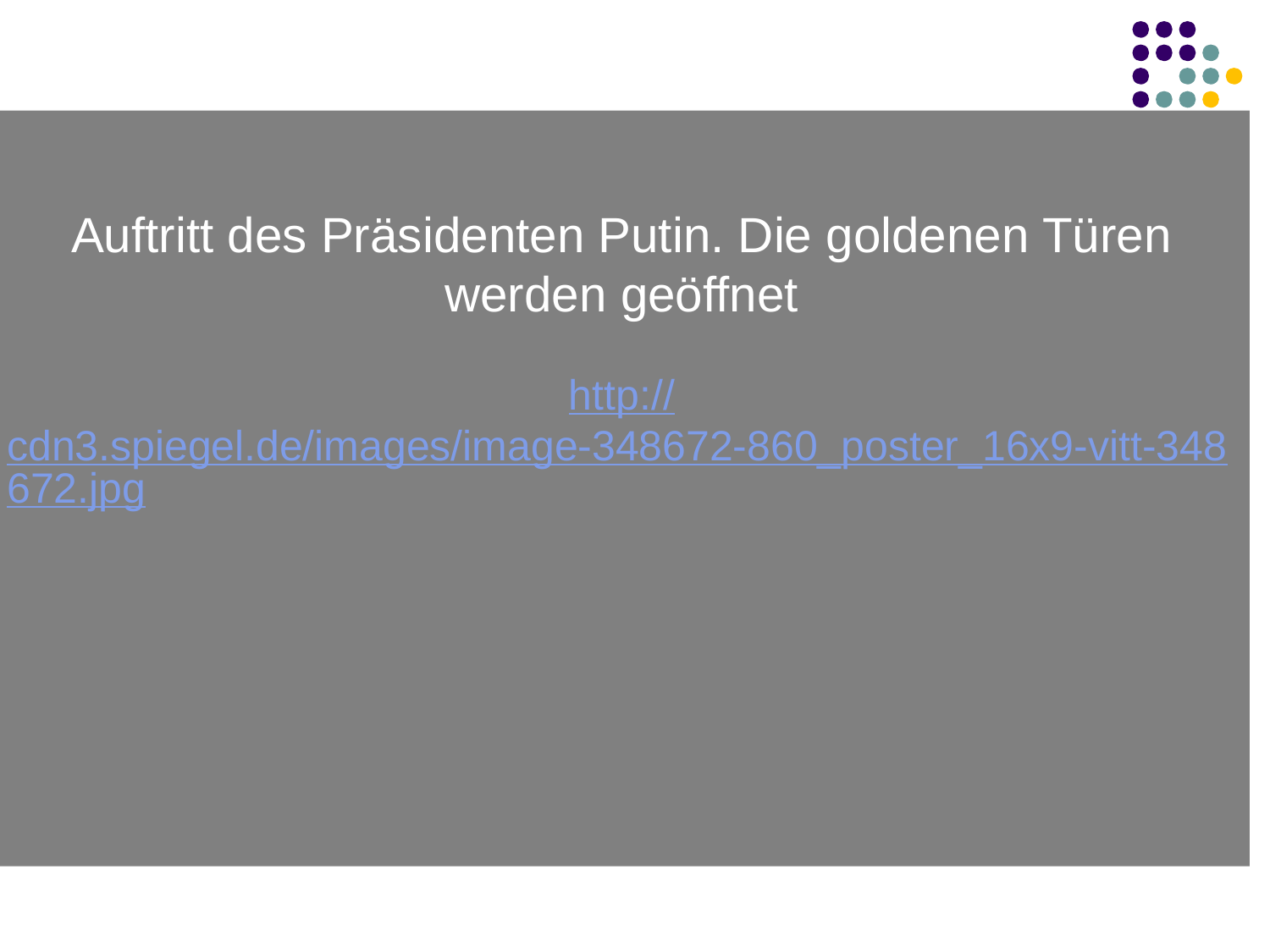

Auftritt des Präsidenten Putin. Die goldenen Türen werden geöffnet

http://cdn3.spiegel.de/images/image-348672-860_poster_16x9-vitt-348672.jpg

#